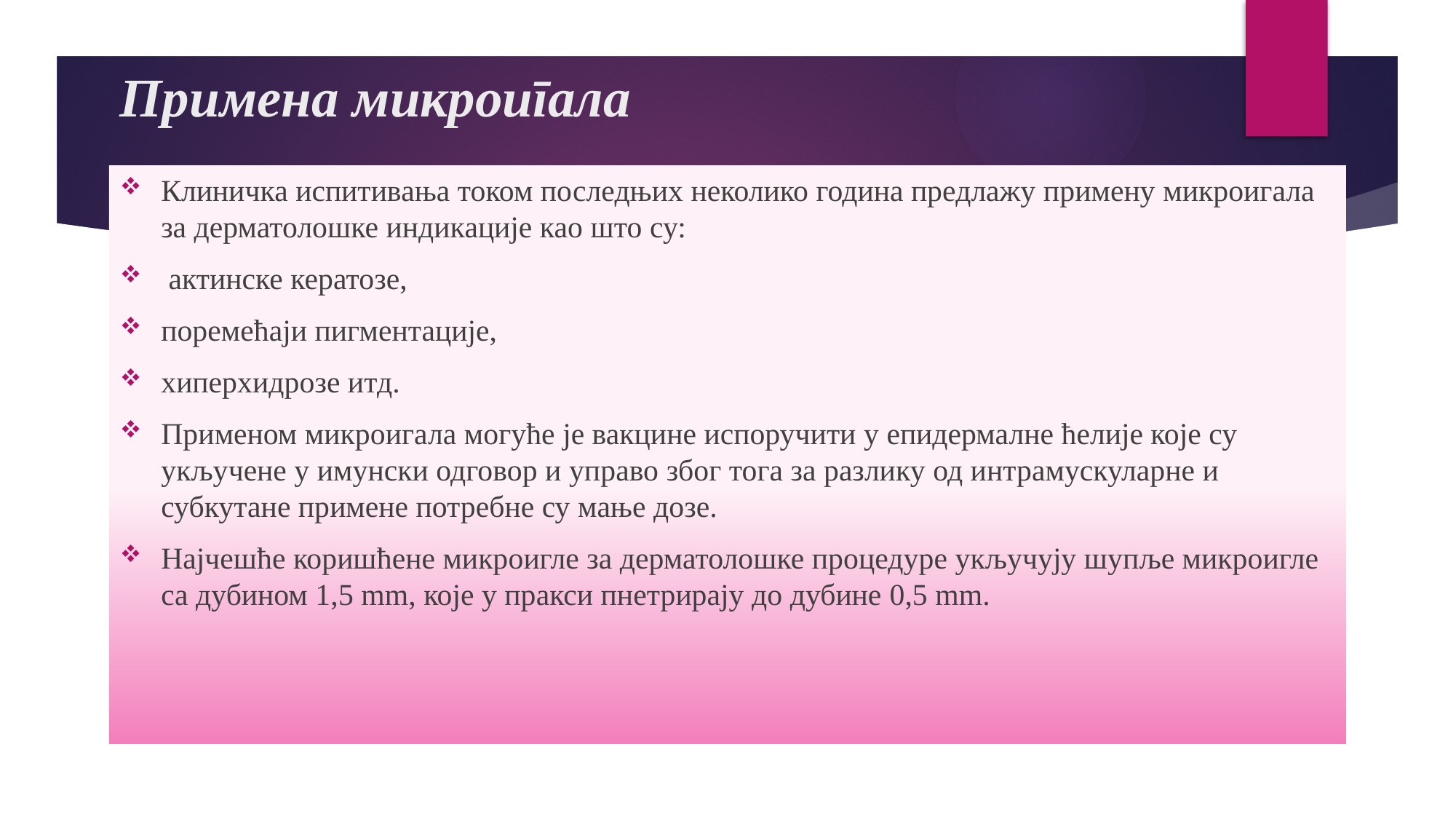

# Примена микроигала
Клиничка испитивања током последњих неколико година предлажу примену микроигала за дерматолошке индикације као што су:
 актинске кератозе,
поремећаји пигментације,
хиперхидрозе итд.
Применом микроигала могуће је вакцине испоручити у епидермалне ћелије које су укључене у имунски одговор и управо због тога за разлику од интрамускуларне и субкутане примене потребне су мање дозе.
Најчешће коришћене микроигле за дерматолошке процедуре укључују шупље микроигле са дубином 1,5 mm, које у пракси пнетрирају до дубине 0,5 mm.